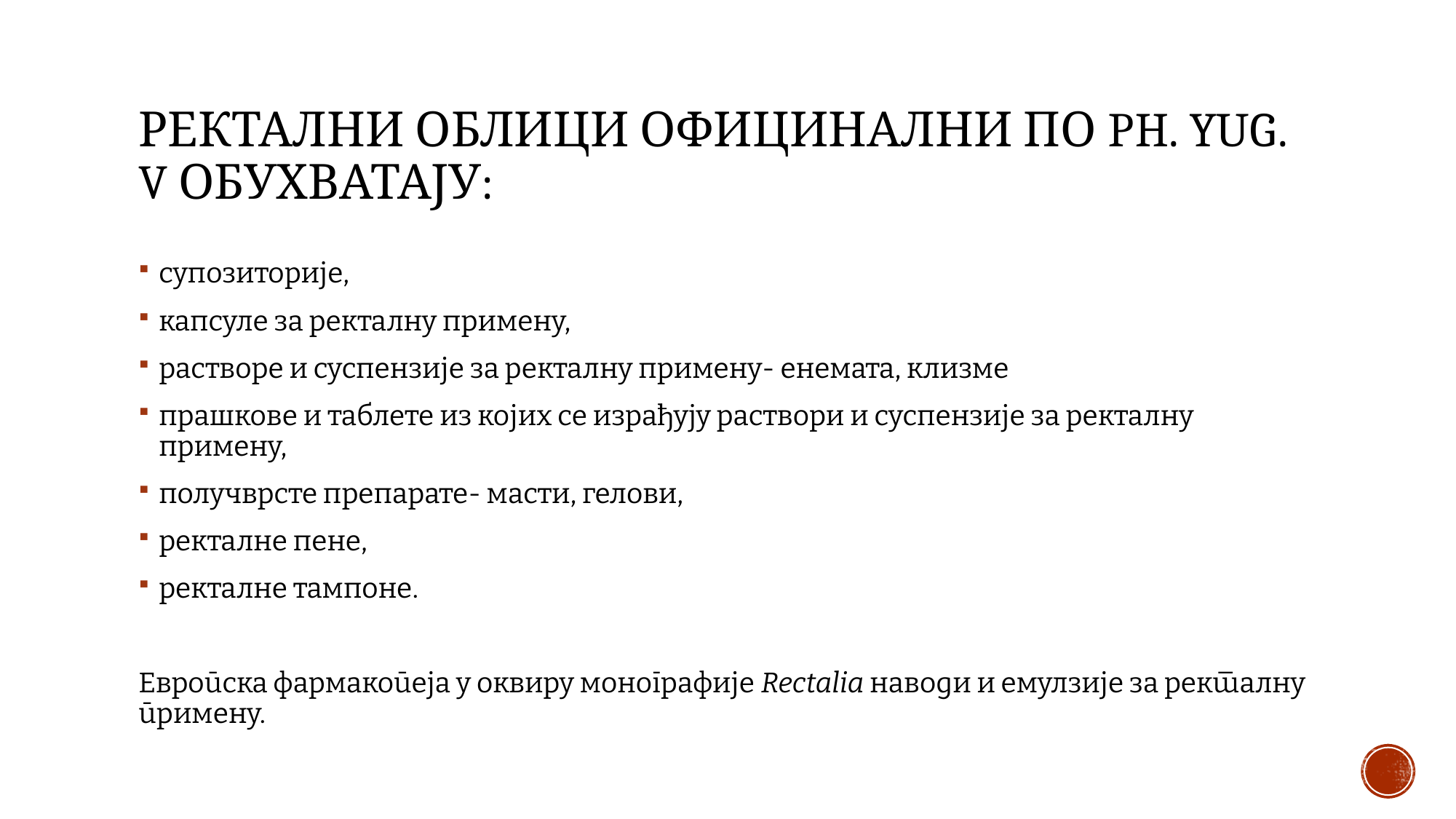

# Ректални облици официнални по Ph. Yug. V обухватају:
супозиторије,
капсуле за ректалну примену,
растворе и суспензије за ректалну примену- енемата, клизме
прашкове и таблете из којих се израђују раствори и суспензије за ректалну примену,
получврсте препарате- масти, гелови,
ректалне пене,
ректалне тампоне.

Европска фармакопеја у оквиру монографије Rectalia наводи и емулзије за ректалну примену.